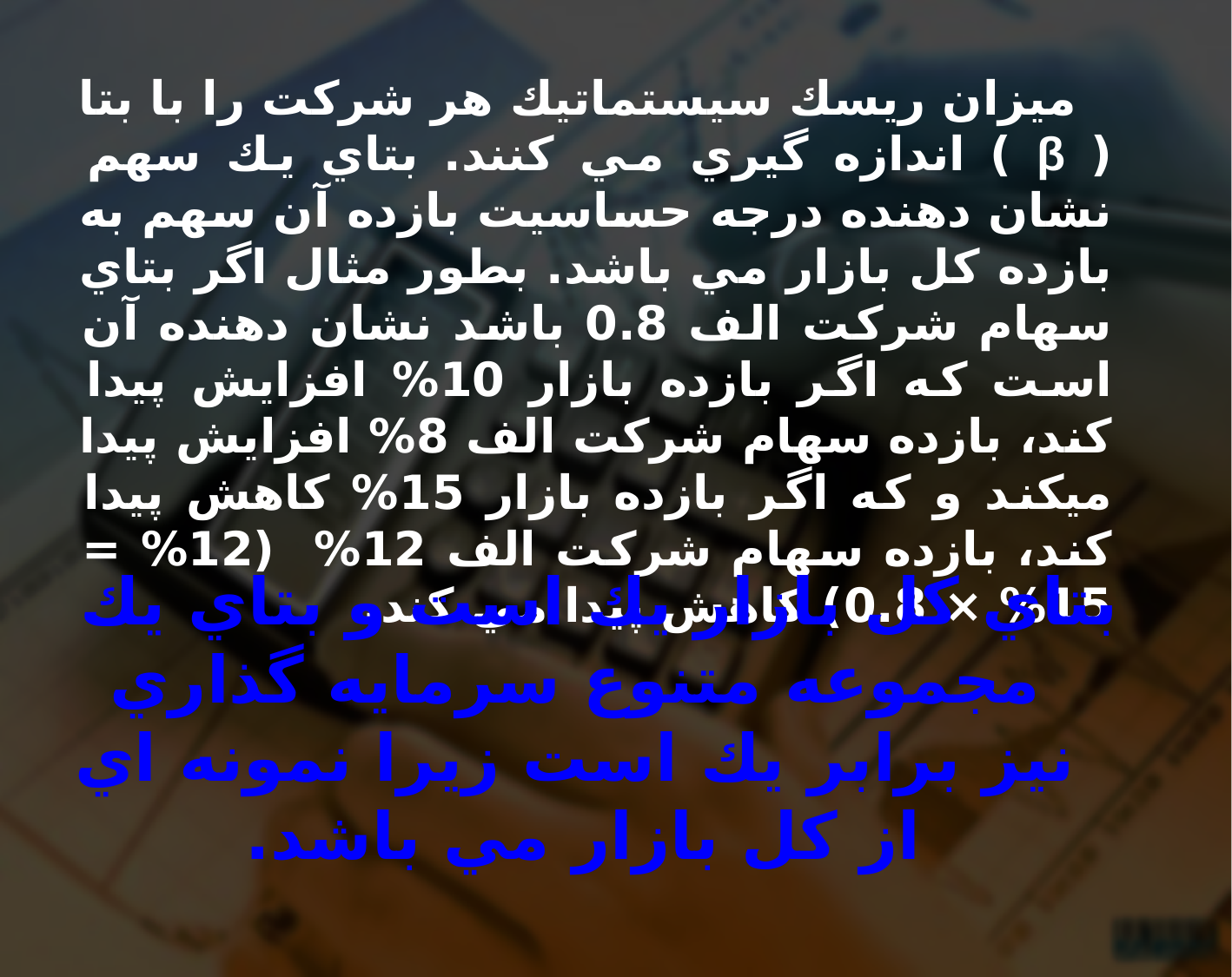

ميزان ريسك سيستماتيك هر شركت را با بتا ( β ) اندازه گيري مي كنند. بتاي يك سهم نشان دهنده درجه حساسيت بازده آن سهم به بازده كل بازار مي باشد. بطور مثال اگر بتاي سهام شركت الف 0.8 باشد نشان دهنده آن است كه اگر بازده بازار 10% افزايش پيدا كند، بازده سهام شركت الف 8% افزايش پيدا ميكند و كه اگر بازده بازار 15% كاهش پيدا كند، بازده سهام شركت الف 12%  (12% = 15% × 0.8) كاهش پيدا مي كند.
بتاي كل بازار يك است و بتاي يك مجموعه متنوع سرمايه گذاري نيز برابر يك است زيرا نمونه اي از كل بازار مي باشد.